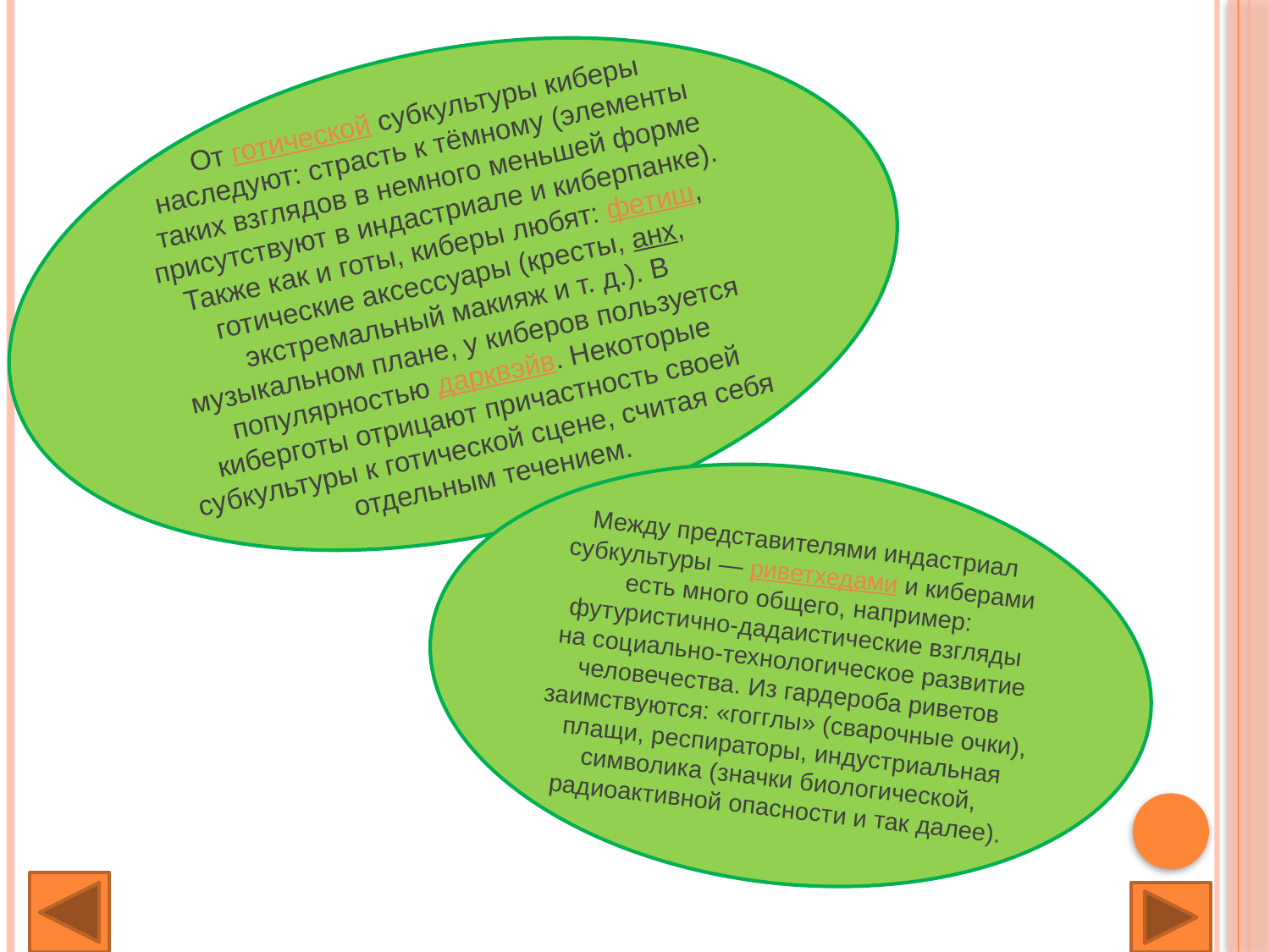

От готической субкультуры киберы наследуют: страсть к тёмному (элементы таких взглядов в немного меньшей форме присутствуют в индастриале и киберпанке). Также как и готы, киберы любят: фетиш, готические аксессуары (кресты, анх, экстремальный макияж и т. д.). В музыкальном плане, у киберов пользуется популярностью дарквэйв. Некоторые киберготы отрицают причастность своей субкультуры к готической сцене, считая себя отдельным течением.

Между представителями индастриал субкультуры — риветхедами и киберами есть много общего, например: футуристично-дадаистические взгляды на социально-технологическое развитие человечества. Из гардероба риветов заимствуются: «гогглы» (сварочные очки), плащи, респираторы, индустриальная символика (значки биологической, радиоактивной опасности и так далее).